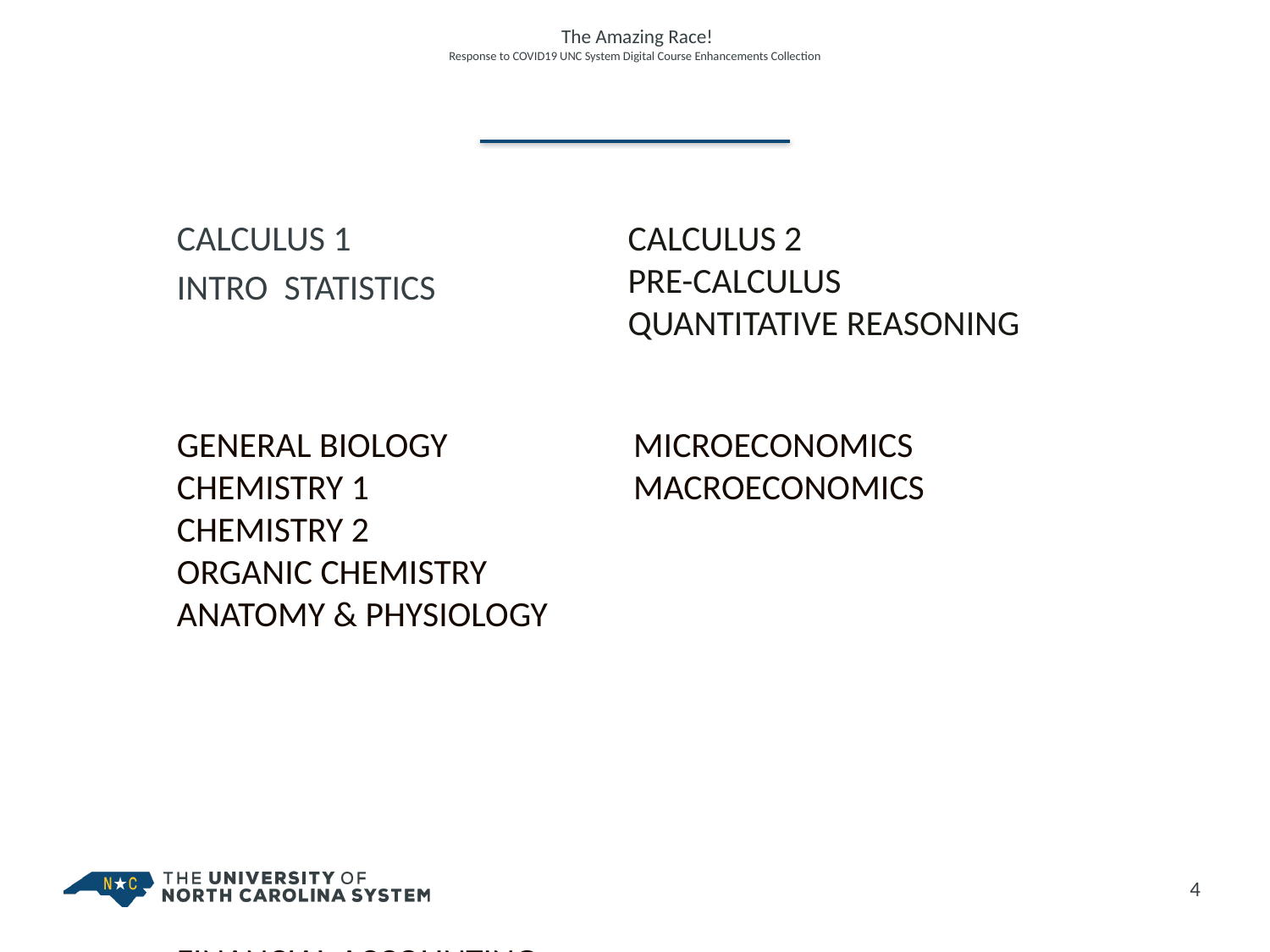

# The Amazing Race! Response to COVID19 UNC System Digital Course Enhancements Collection
CALCULUS 1
INTRO  STATISTICS

CALCULUS 2
PRE-CALCULUS
QUANTITATIVE REASONING
GENERAL BIOLOGY
CHEMISTRY 1
CHEMISTRY 2
ORGANIC CHEMISTRY
ANATOMY & PHYSIOLOGY

FINANCIAL ACCOUNTING
MICROECONOMICS
MACROECONOMICS

4